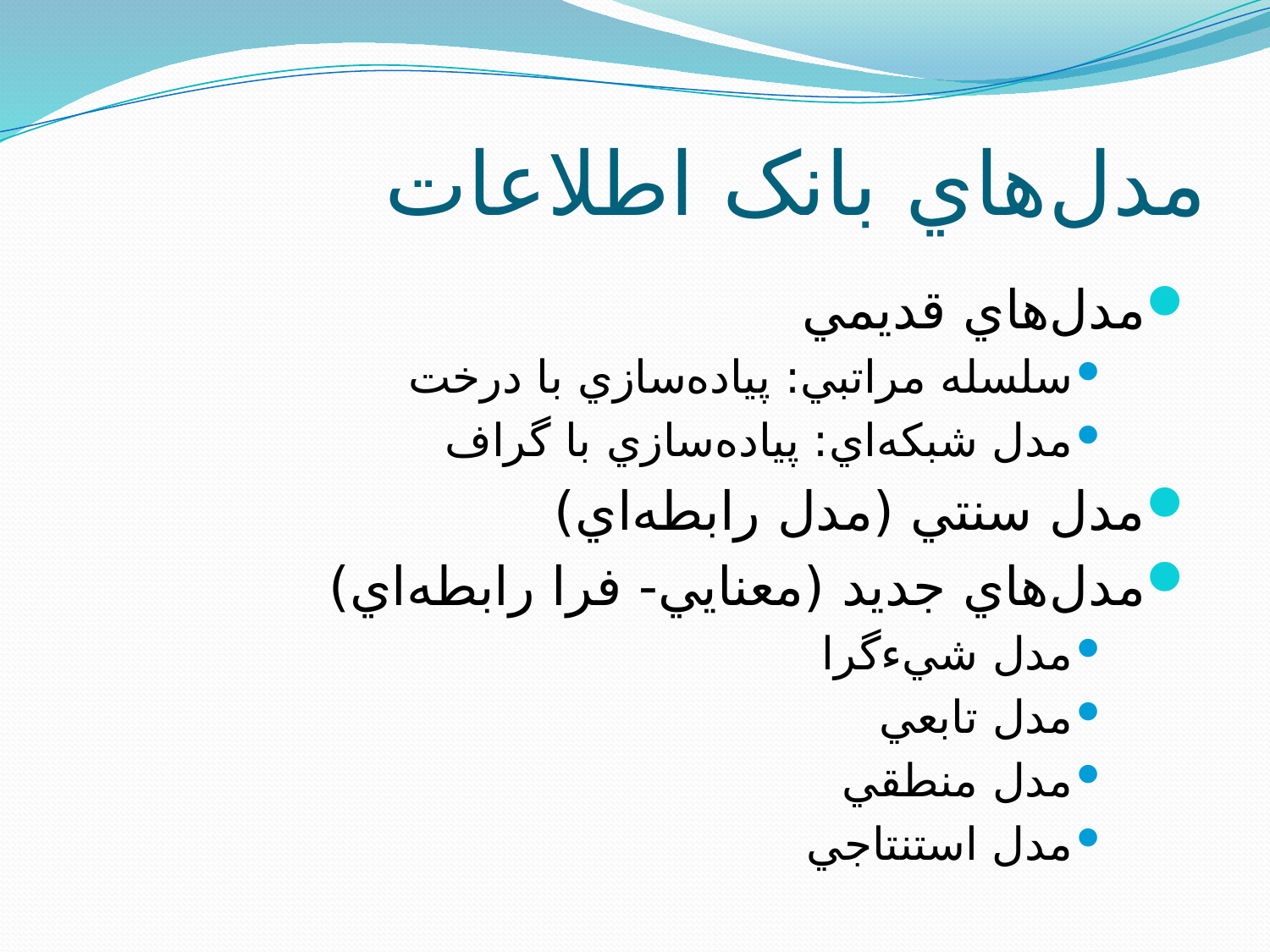

# مدل‌هاي بانک اطلاعات
مدل‌هاي قديمي
سلسله مراتبي: پياده‌سازي با درخت
مدل شبکه‌اي: پياده‌سازي با گراف
مدل سنتي (مدل رابطه‌اي)
مدل‌هاي جديد (معنايي- فرا رابطه‌اي)
مدل شيءگرا
مدل تابعي
مدل منطقي
مدل استنتاجي